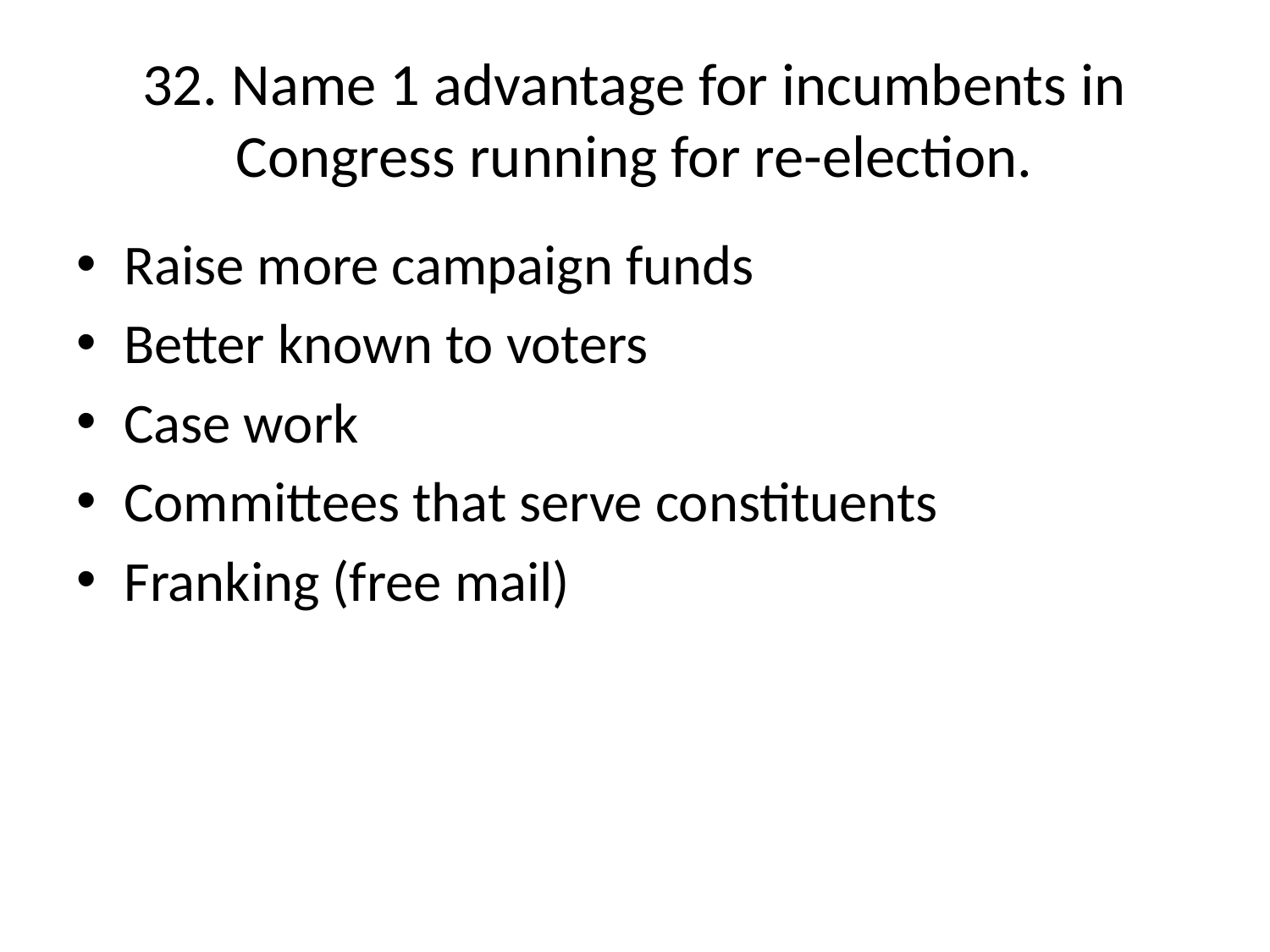

# 32. Name 1 advantage for incumbents in Congress running for re-election.
Raise more campaign funds
Better known to voters
Case work
Committees that serve constituents
Franking (free mail)